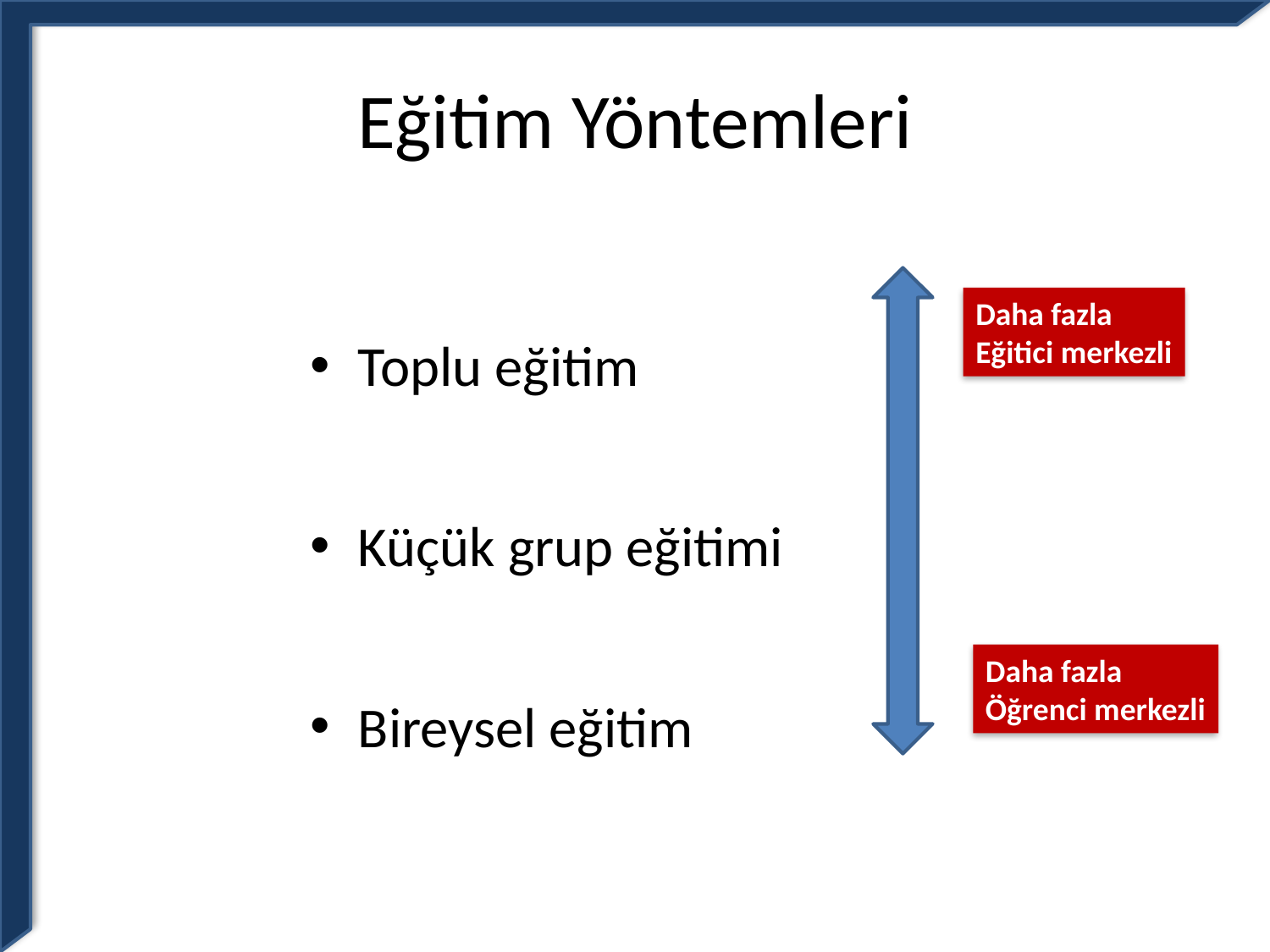

# Eğitim Yöntemleri
Toplu eğitim
Küçük grup eğitimi
Bireysel eğitim

Daha fazla
Eğitici merkezli
Daha fazla
Öğrenci merkezli